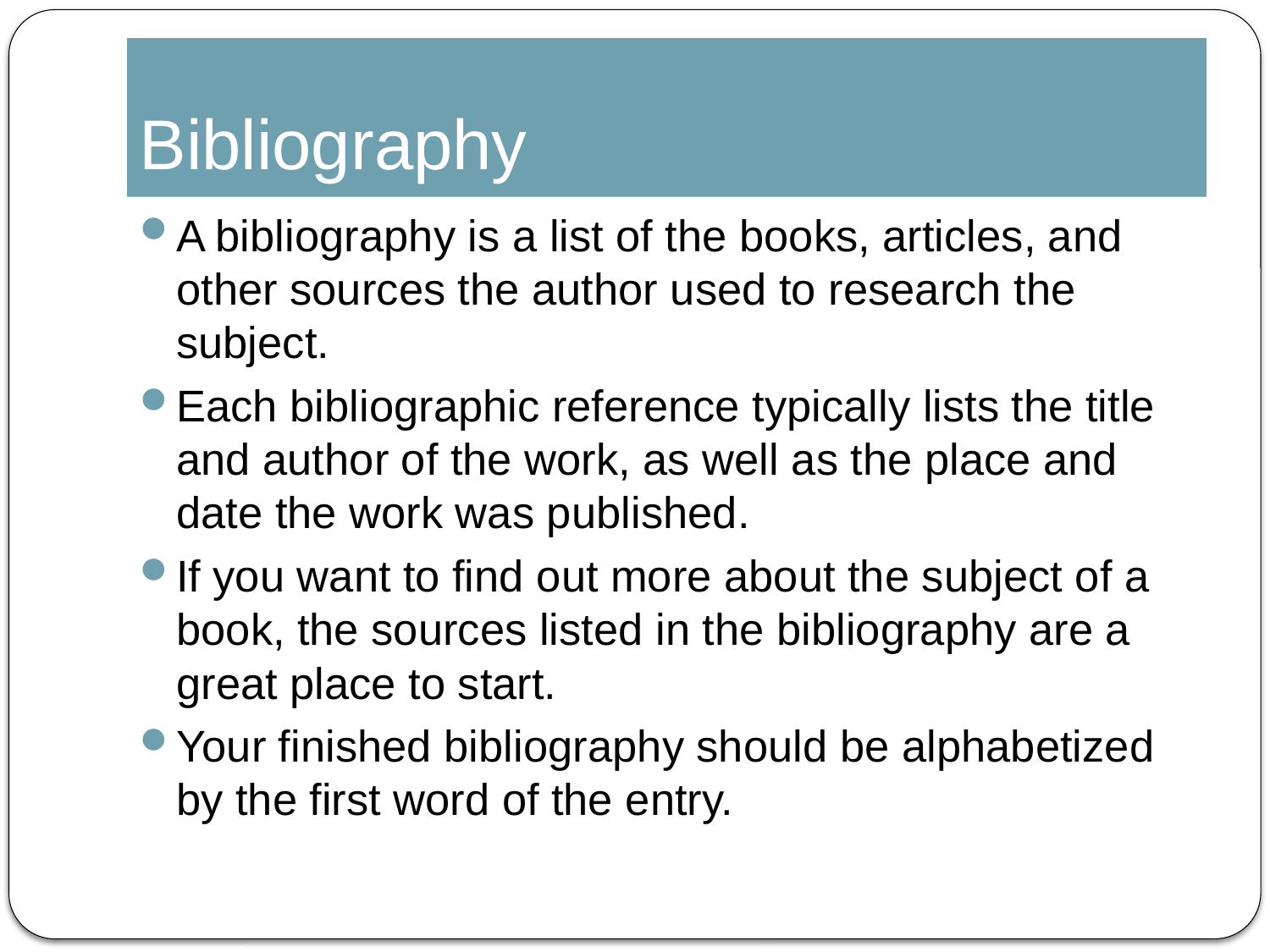

# Bibliography
A bibliography is a list of the books, articles, and other sources the author used to research the subject.
Each bibliographic reference typically lists the title and author of the work, as well as the place and date the work was published.
If you want to find out more about the subject of a book, the sources listed in the bibliography are a great place to start.
Your finished bibliography should be alphabetized by the first word of the entry.